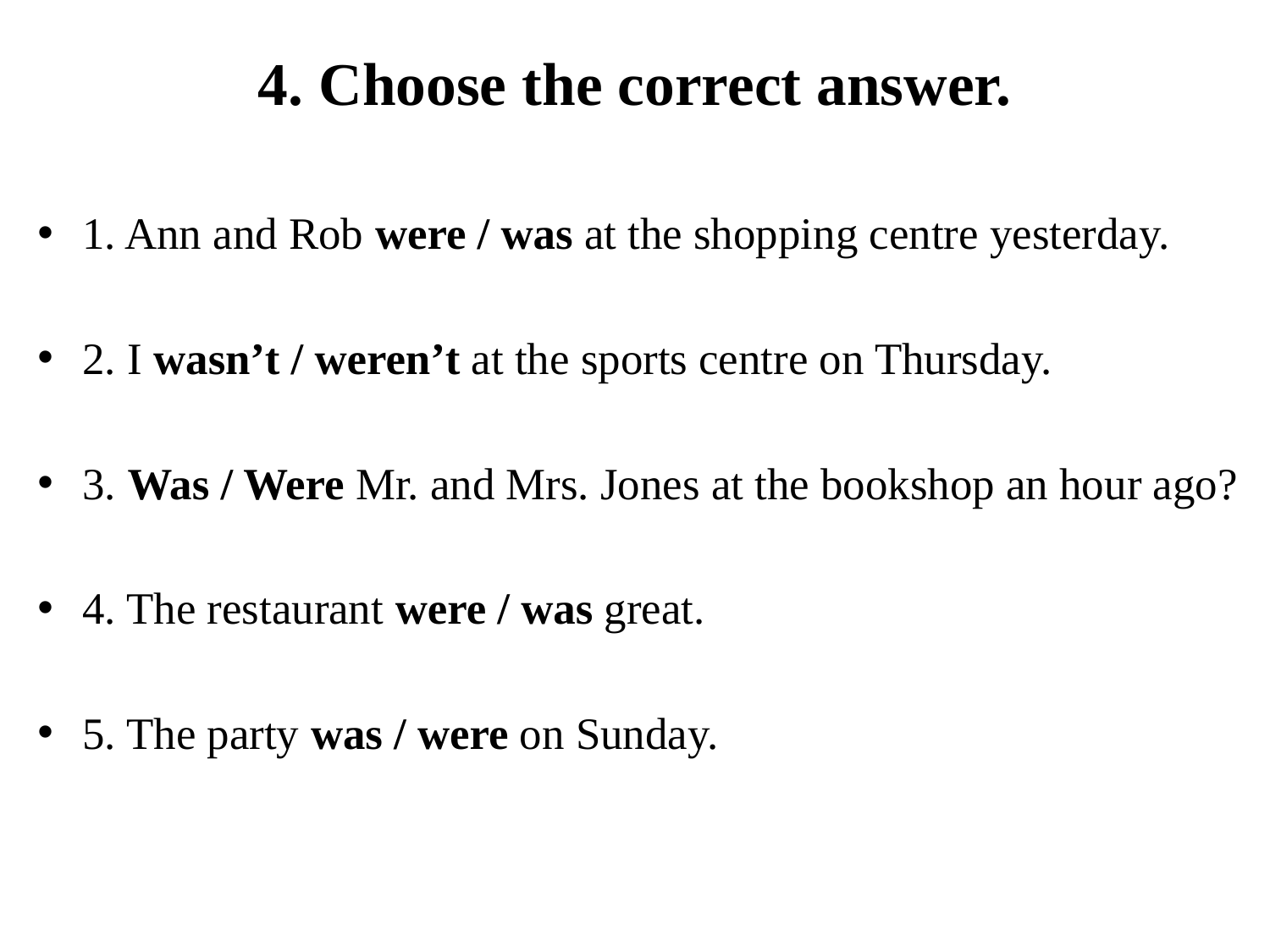

# 4. Choose the correct answer.

1. Ann and Rob were / was at the shopping centre yesterday.

2. I wasn’t / weren’t at the sports centre on Thursday.

3. Was / Were Mr. and Mrs. Jones at the bookshop an hour ago?

4. The restaurant were / was great.

5. The party was / were on Sunday.